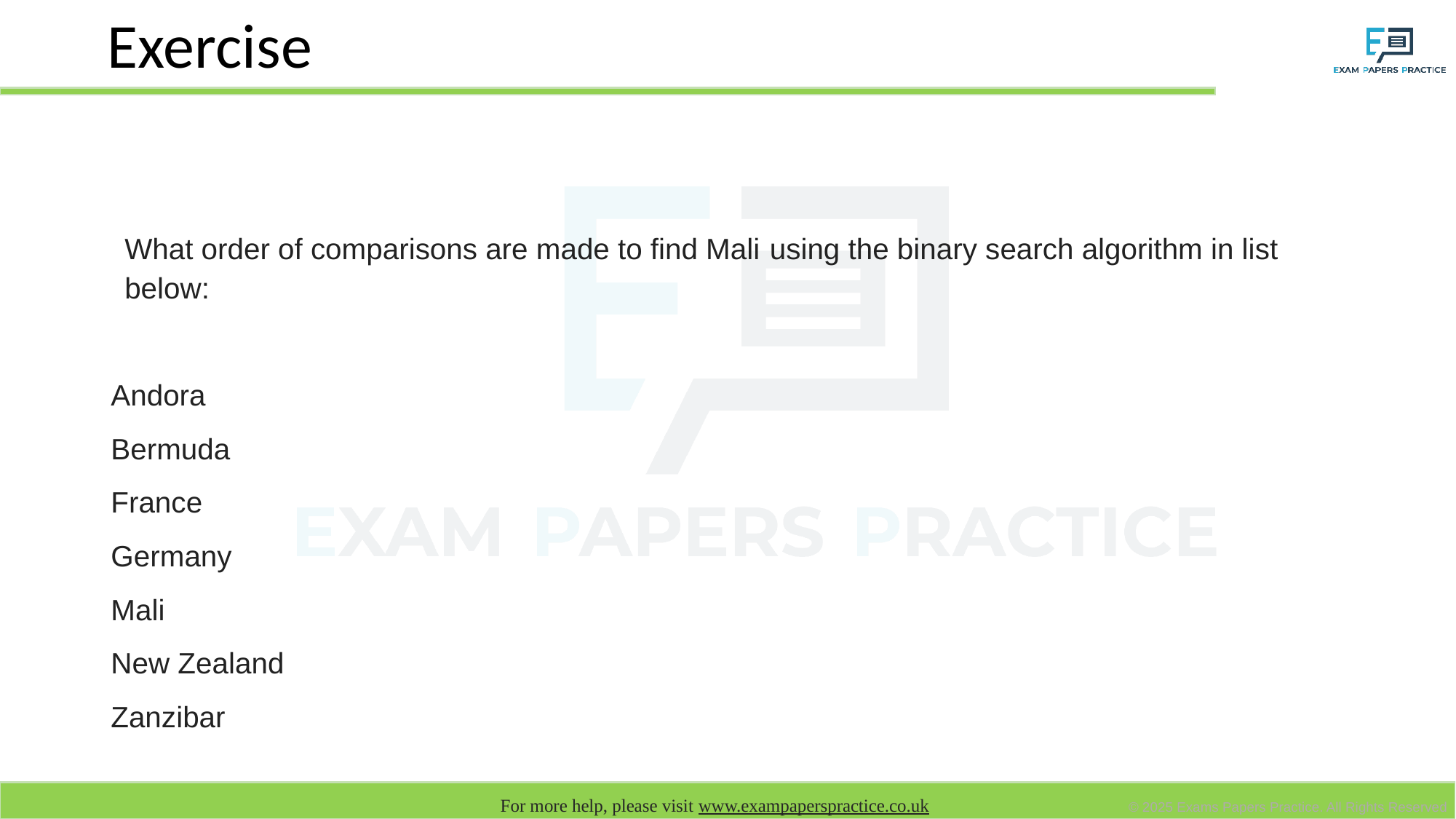

# Exercise
What order of comparisons are made to find Mali using the binary search algorithm in list below:

Andora
Bermuda
France
Germany
Mali
New Zealand
Zanzibar